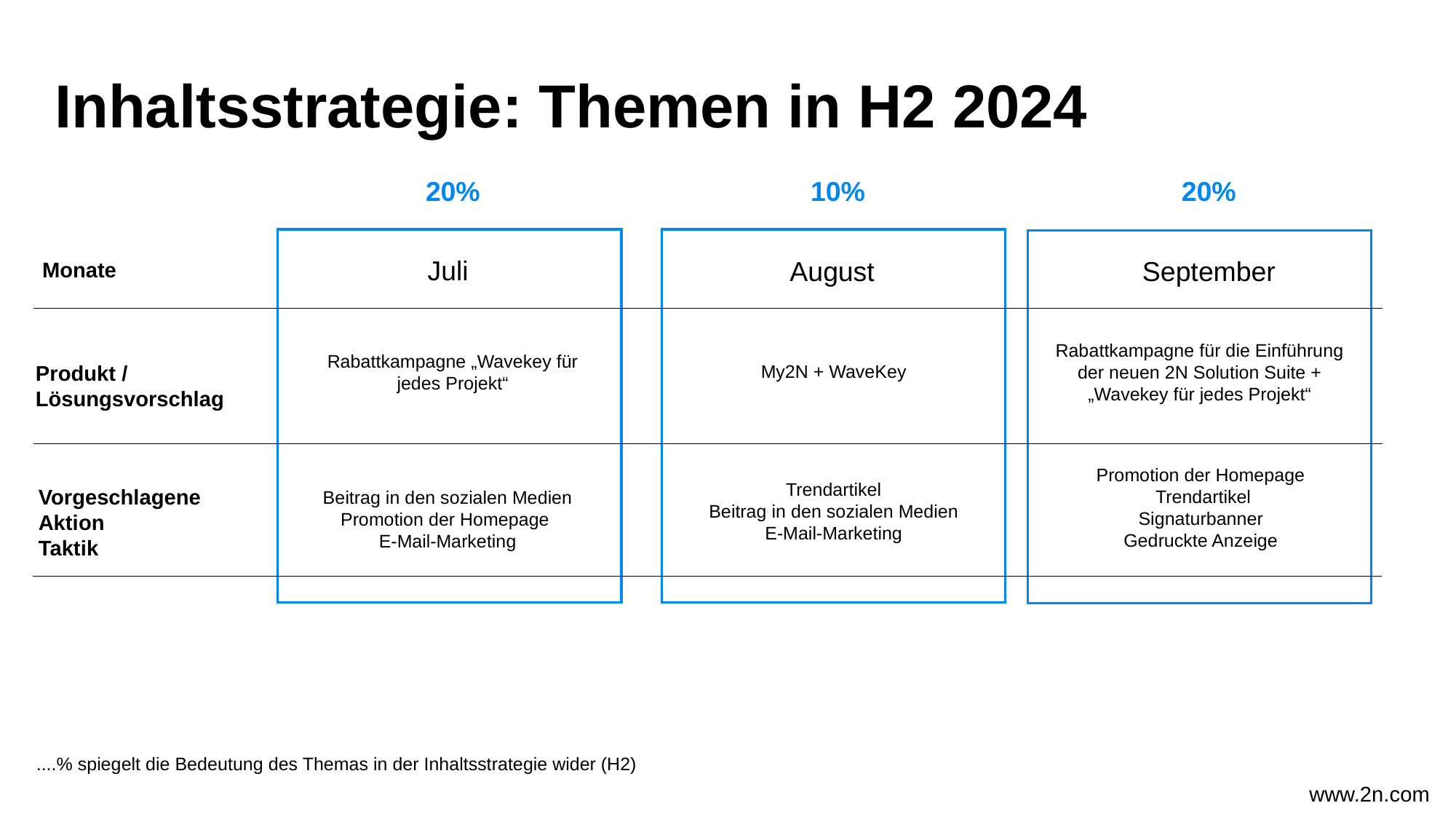

Inhaltsstrategie: Themen in H2 2024
20%
10%
20%

Juli
August
September
Monate
Rabattkampagne für die Einführung der neuen 2N Solution Suite + „Wavekey für jedes Projekt“

Rabattkampagne „Wavekey für jedes Projekt“
My2N + WaveKey
Produkt / Lösungsvorschlag
Promotion der Homepage
Trendartikel
Signaturbanner
Gedruckte Anzeige
Trendartikel
Beitrag in den sozialen Medien
E-Mail-Marketing
Vorgeschlagene Aktion
Taktik
Beitrag in den sozialen Medien
Promotion der Homepage
E-Mail-Marketing
....% spiegelt die Bedeutung des Themas in der Inhaltsstrategie wider (H2)